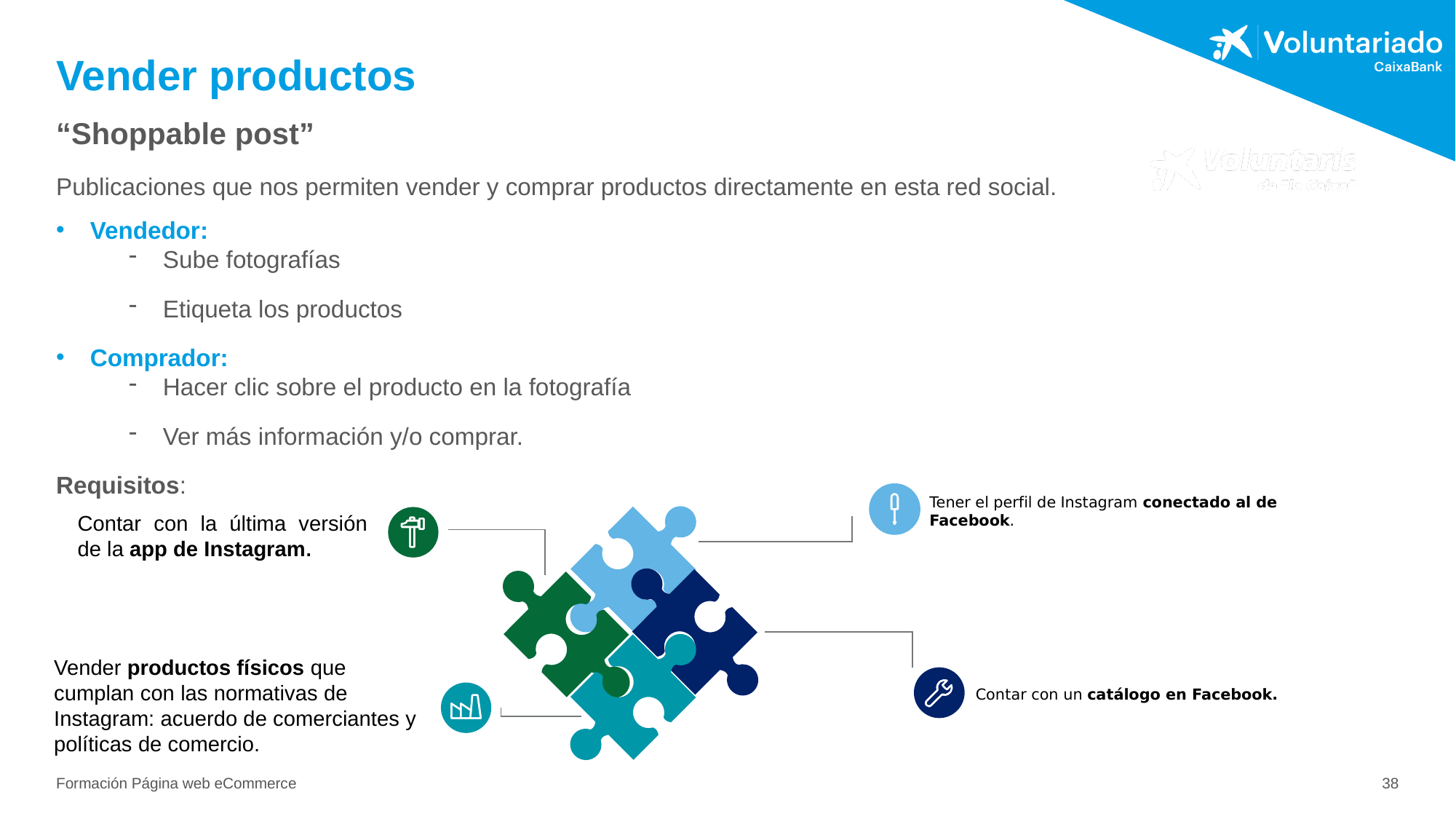

# Vender productos
“Shoppable post”
Publicaciones que nos permiten vender y comprar productos directamente en esta red social.
Vendedor:
Sube fotografías
Etiqueta los productos
Comprador:
Hacer clic sobre el producto en la fotografía
Ver más información y/o comprar.
Requisitos:

Tener el perfil de Instagram conectado al de Facebook.

Contar con la última versión de la app de Instagram.

Vender productos físicos que cumplan con las normativas de Instagram: acuerdo de comerciantes y políticas de comercio.

Contar con un catálogo en Facebook.